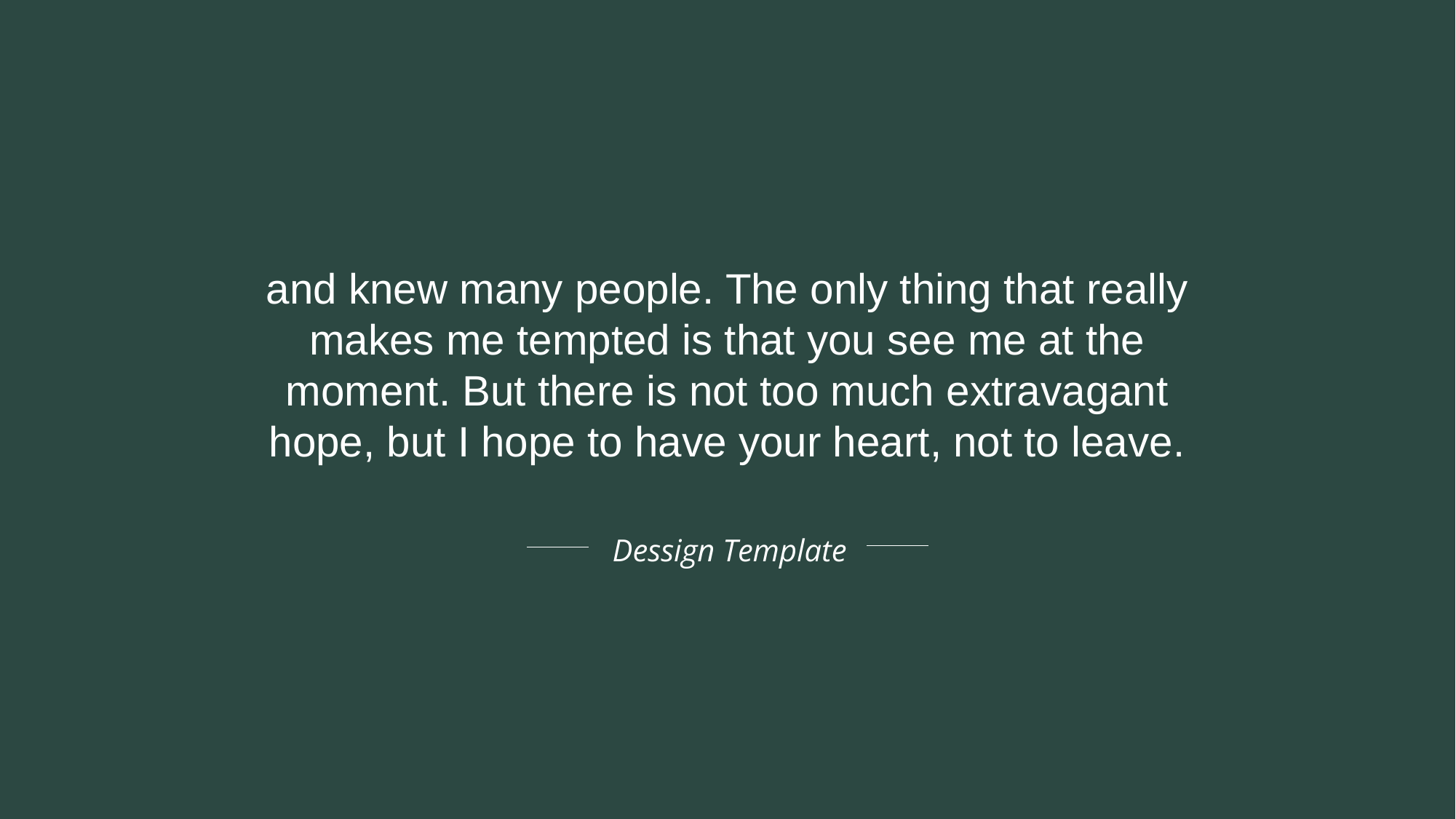

and knew many people. The only thing that really makes me tempted is that you see me at the moment. But there is not too much extravagant hope, but I hope to have your heart, not to leave.

Dessign Template